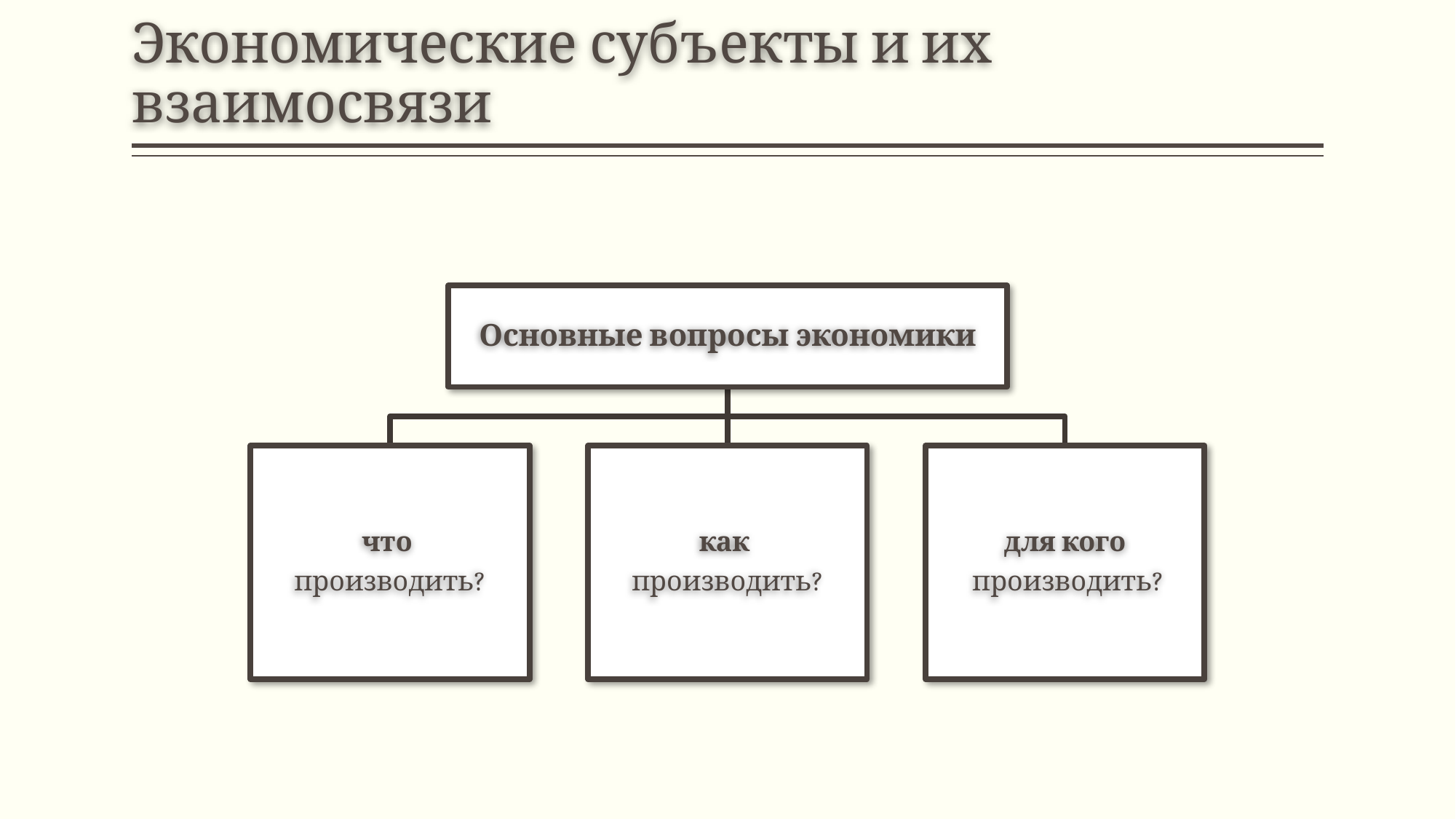

# Экономические субъекты и их взаимосвязи

Основные вопросы экономики

что
производить?

как
производить?

для кого
 производить?